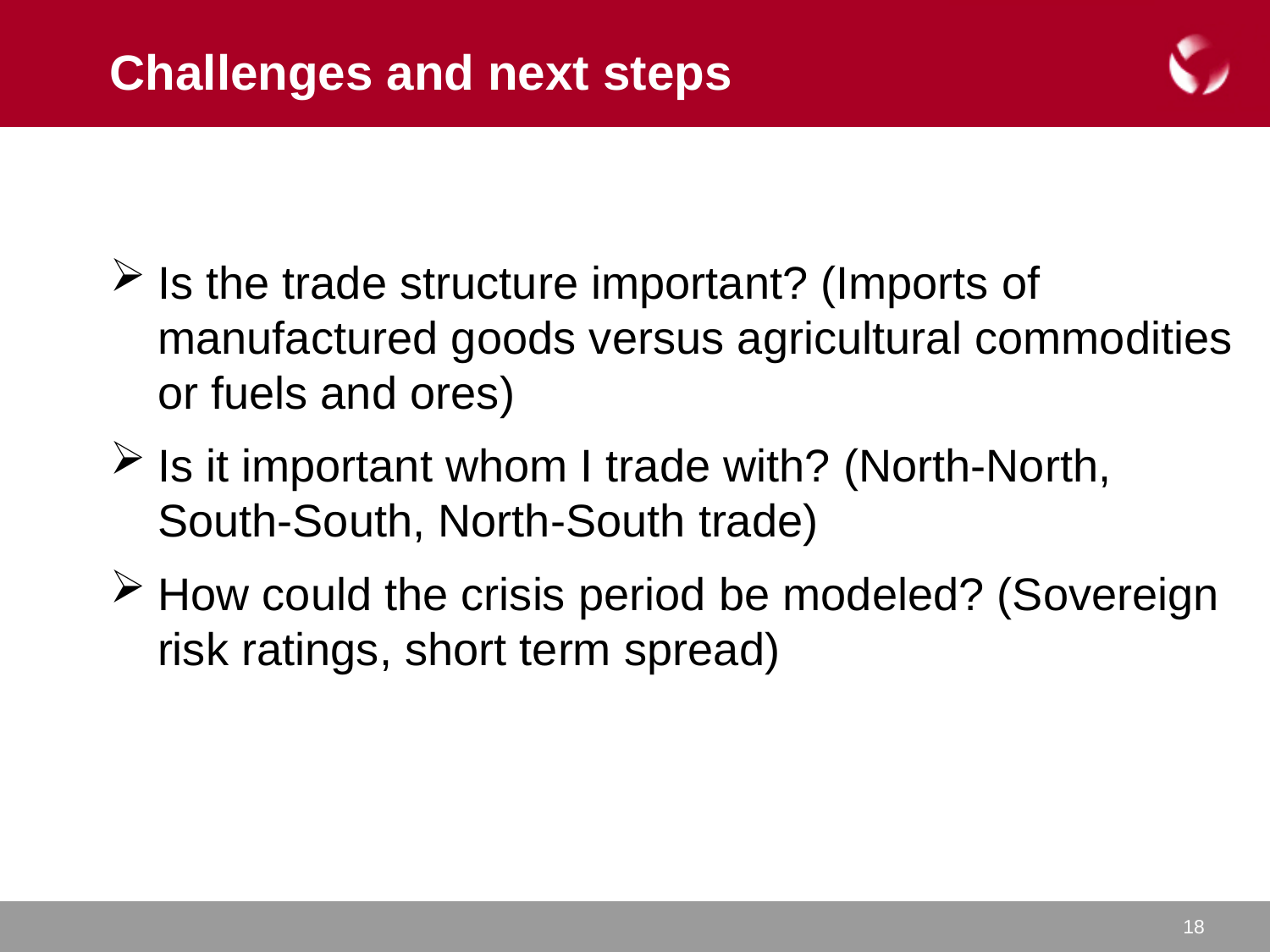

# Challenges and next steps

Is the trade structure important? (Imports of manufactured goods versus agricultural commodities or fuels and ores)
Is it important whom I trade with? (North-North, South-South, North-South trade)
How could the crisis period be modeled? (Sovereign risk ratings, short term spread)
18